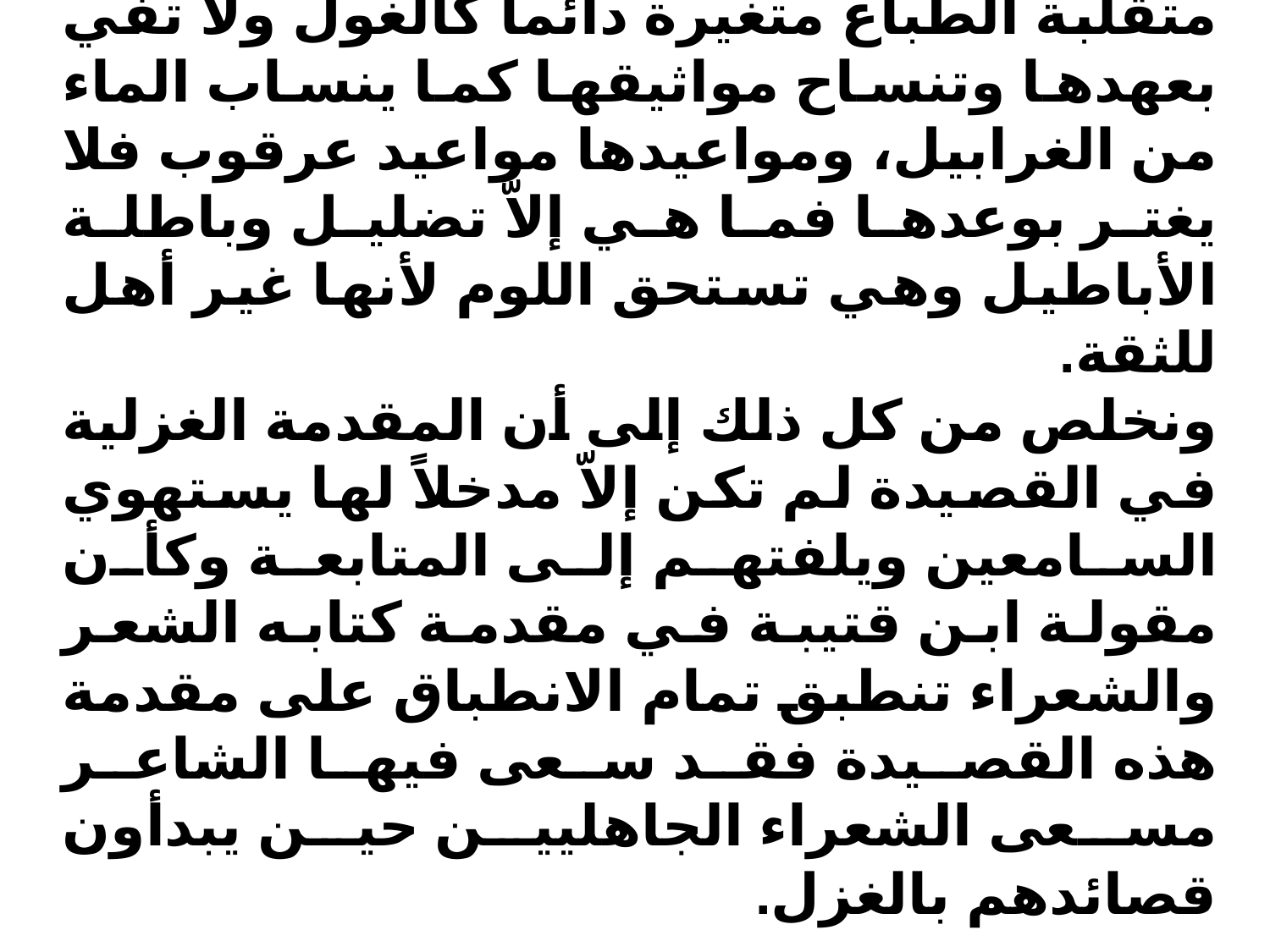

ويفصل كعب في أخلاق سعاد فهي متقلبة الطباع متغيرة دائماً كالغول ولا تفي بعهدها وتنساح مواثيقها كما ينساب الماء من الغرابيل، ومواعيدها مواعيد عرقوب فلا يغتر بوعدها فما هي إلاّ تضليل وباطلة الأباطيل وهي تستحق اللوم لأنها غير أهل للثقة.
ونخلص من كل ذلك إلى أن المقدمة الغزلية في القصيدة لم تكن إلاّ مدخلاً لها يستهوي السامعين ويلفتهم إلى المتابعة وكأن مقولة ابن قتيبة في مقدمة كتابه الشعر والشعراء تنطبق تمام الانطباق على مقدمة هذه القصيدة فقد سعى فيها الشاعر مسعى الشعراء الجاهليين حين يبدأون قصائدهم بالغزل.